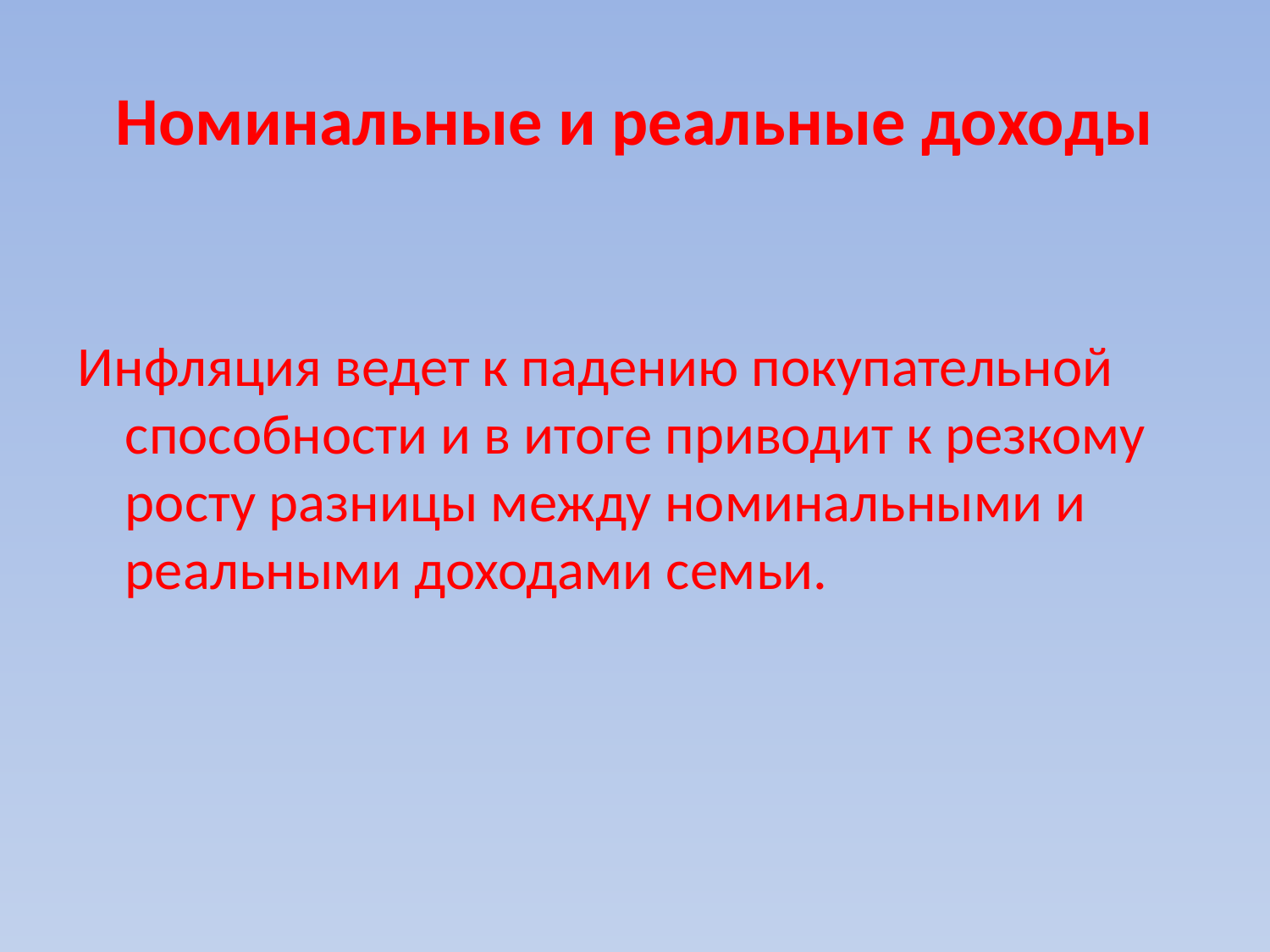

# Номинальные и реальные доходы
Инфляция ведет к падению покупательной способности и в итоге приводит к резкому росту разницы между номинальными и реальными доходами семьи.